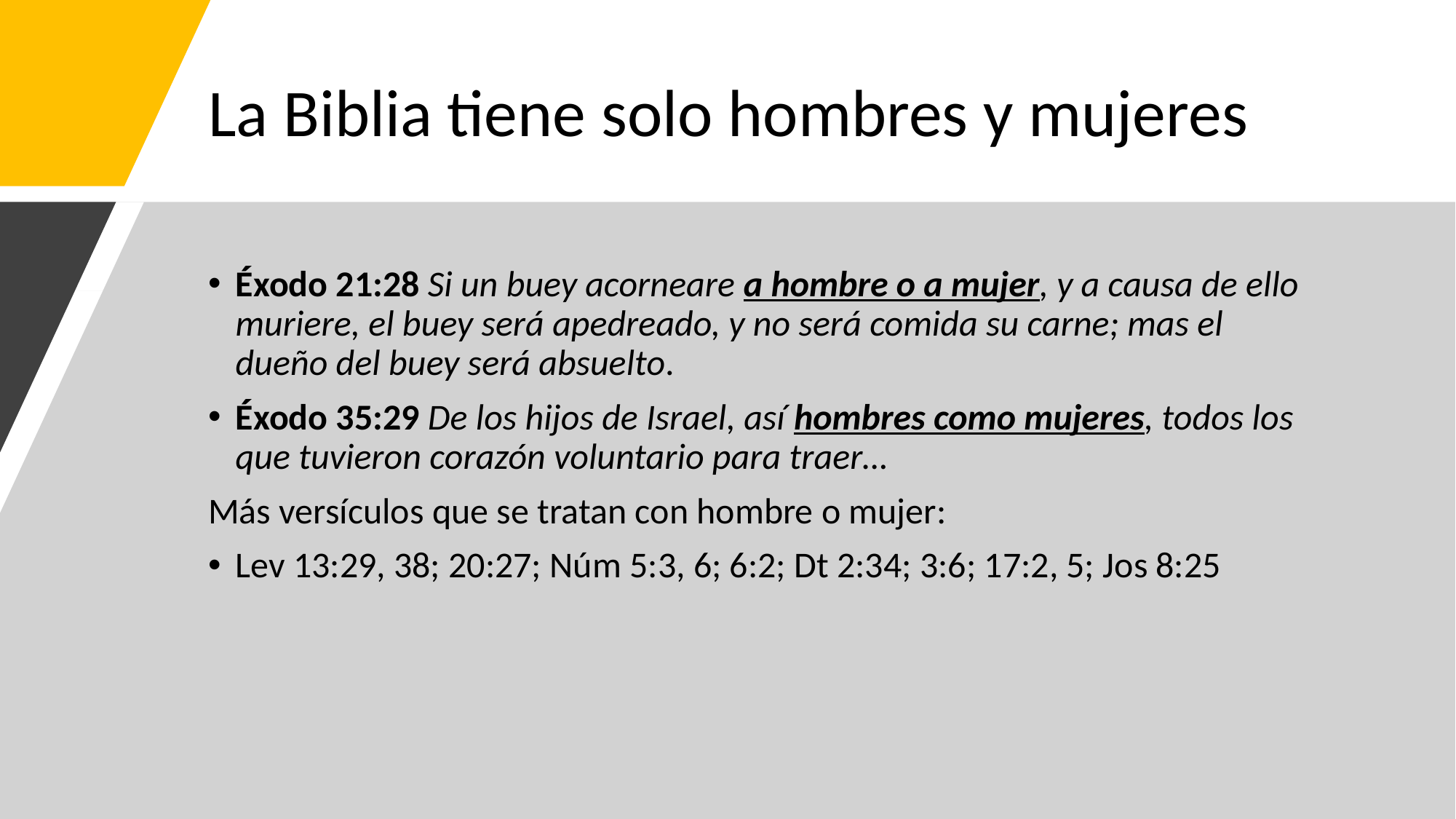

# La Biblia tiene solo hombres y mujeres

Éxodo 21:28 ​Si un buey acorneare a hombre o a mujer, y a causa de ello muriere, el buey será apedreado, y no será comida su carne; mas el dueño del buey será absuelto.
Éxodo 35:29 De los hijos de Israel, así hombres como mujeres, todos los que tuvieron corazón voluntario para traer…
Más versículos que se tratan con hombre o mujer:
Lev 13:29, 38; 20:27; Núm 5:3, 6; 6:2; Dt 2:34; 3:6; 17:2, 5; Jos 8:25